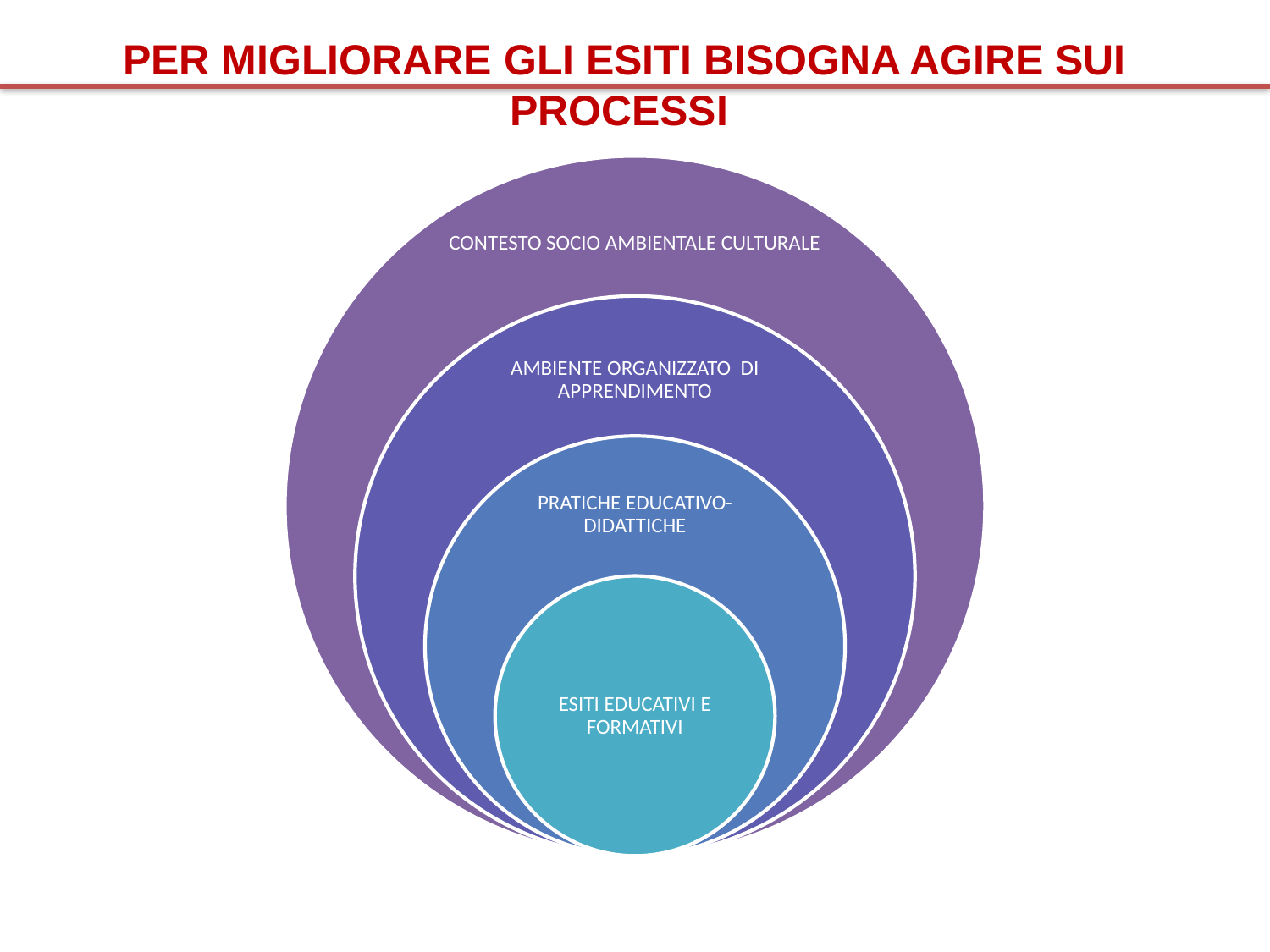

PER MIGLIORARE GLI ESITI BISOGNA AGIRE SUI PROCESSI
CONTESTO SOCIO AMBIENTALE CULTURALE
AMBIENTE ORGANIZZATO  DI APPRENDIMENTO
PRATICHE EDUCATIVO-DIDATTICHE
ESITI EDUCATIVI E FORMATIVI